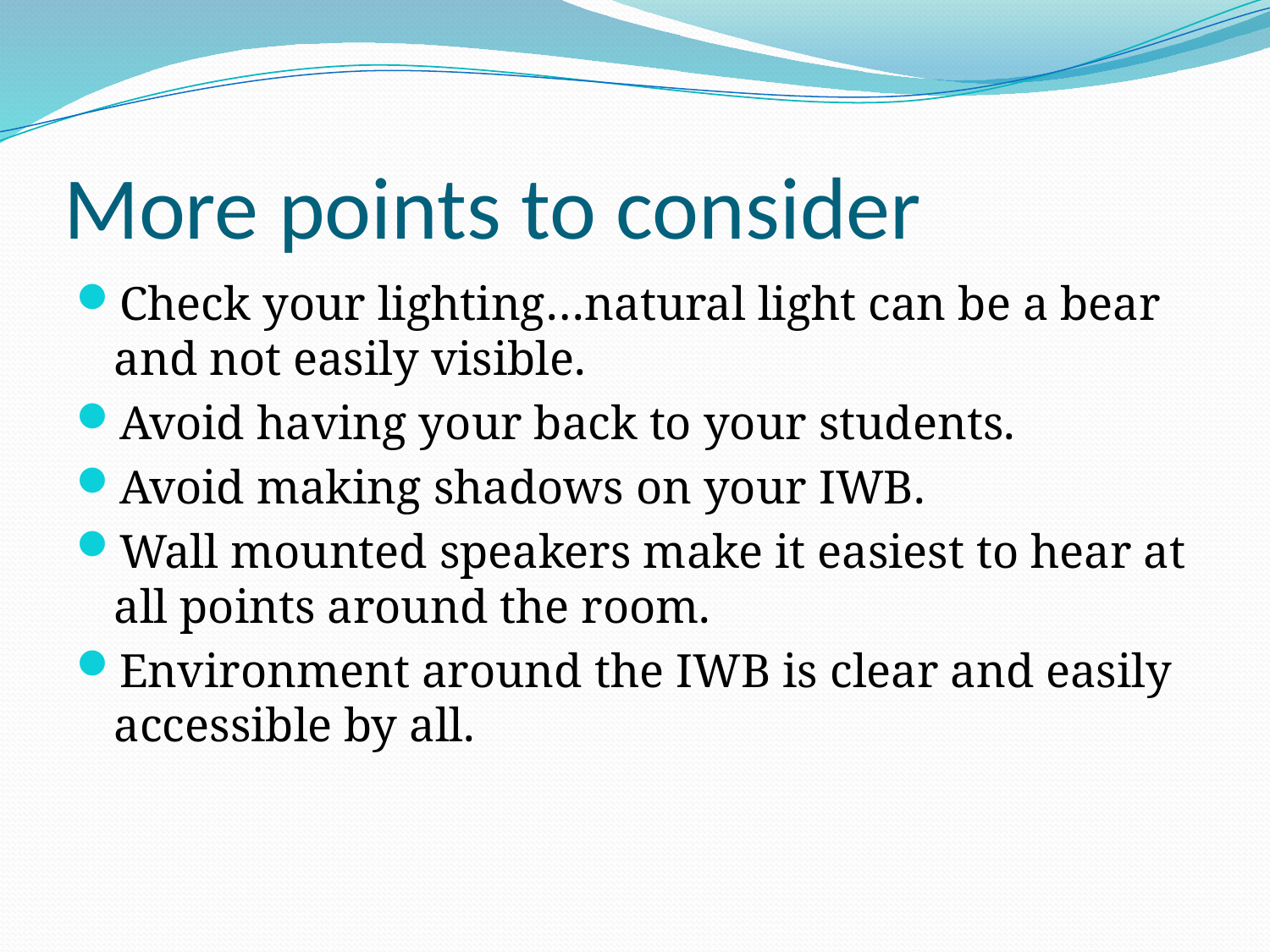

# More points to consider
Check your lighting…natural light can be a bear and not easily visible.
Avoid having your back to your students.
Avoid making shadows on your IWB.
Wall mounted speakers make it easiest to hear at all points around the room.
Environment around the IWB is clear and easily accessible by all.